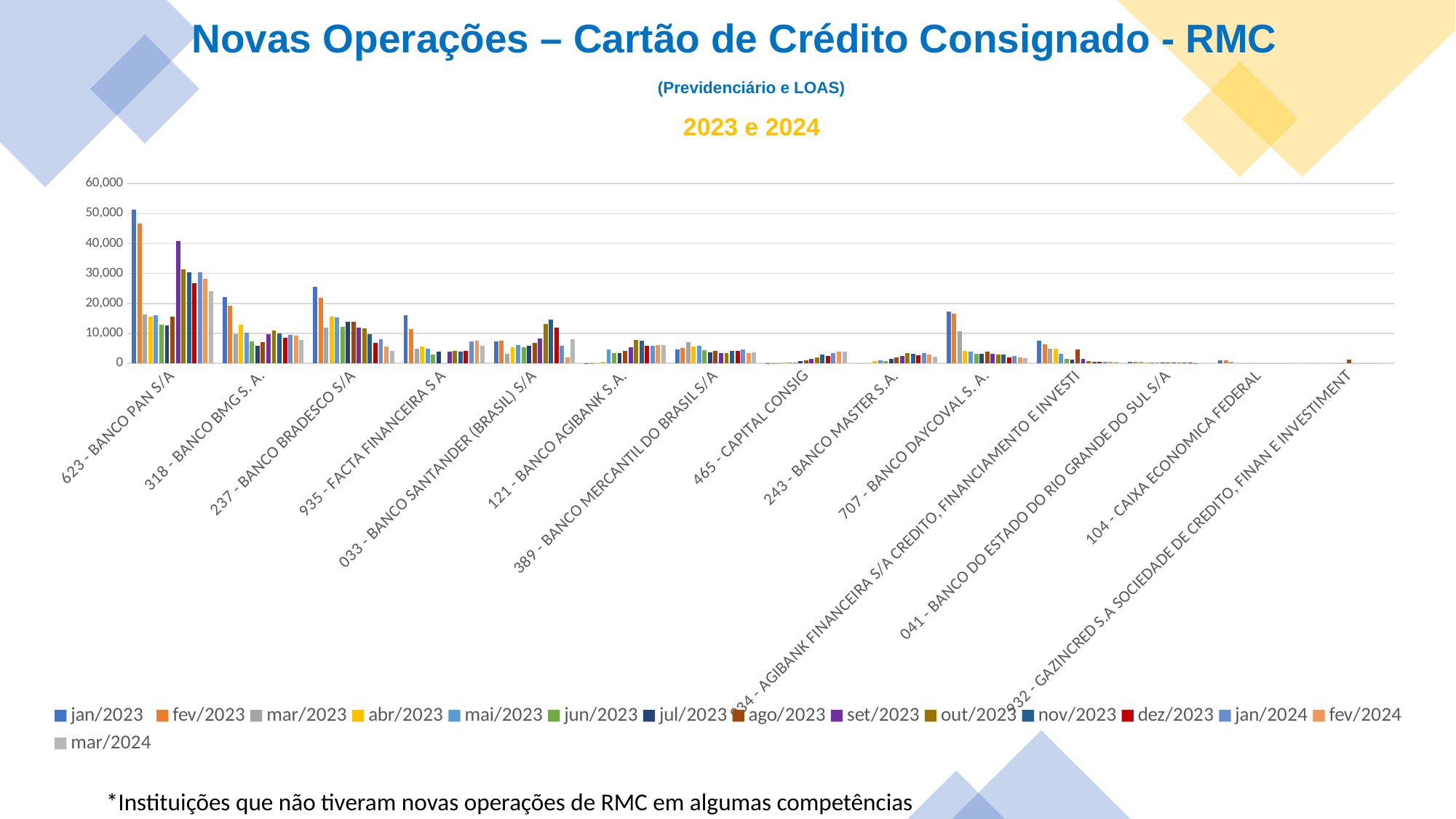

Novas Operações – Cartão de Crédito Consignado - RMC

(Previdenciário e LOAS)
2023 e 2024

### Chart

| Category | jan/2023 | fev/2023 | mar/2023 | abr/2023 | mai/2023 | jun/2023 | jul/2023 | ago/2023 | set/2023 | out/2023 | nov/2023 | dez/2023 | jan/2024 | fev/2024 | mar/2024 |
|---|---|---|---|---|---|---|---|---|---|---|---|---|---|---|---|
| 623 - BANCO PAN S/A | 51227.0 | 46706.0 | 16352.0 | 15525.0 | 15993.0 | 12816.0 | 12669.0 | 15677.0 | 40806.0 | 31245.0 | 30416.0 | 26660.0 | 30333.0 | 28273.0 | 24161.0 |
| 318 - BANCO BMG S. A. | 22163.0 | 19132.0 | 9723.0 | 12914.0 | 10263.0 | 7300.0 | 5853.0 | 7043.0 | 9842.0 | 10959.0 | 9975.0 | 8513.0 | 9562.0 | 9167.0 | 7722.0 |
| 237 - BANCO BRADESCO S/A | 25616.0 | 21804.0 | 11854.0 | 15589.0 | 15213.0 | 12117.0 | 13892.0 | 13805.0 | 11958.0 | 11631.0 | 9625.0 | 6772.0 | 8021.0 | 5523.0 | 4091.0 |
| 935 - FACTA FINANCEIRA S A | 16046.0 | 11330.0 | 4791.0 | 5536.0 | 4907.0 | 2987.0 | 3841.0 | 0.0 | 3896.0 | 4201.0 | 3954.0 | 4229.0 | 7222.0 | 7497.0 | 5861.0 |
| 033 - BANCO SANTANDER (BRASIL) S/A | 7357.0 | 7539.0 | 3222.0 | 5227.0 | 6099.0 | 5346.0 | 5785.0 | 6681.0 | 8336.0 | 13023.0 | 14671.0 | 11946.0 | 5883.0 | 1978.0 | 8044.0 |
| 121 - BANCO AGIBANK S.A. | 21.0 | 1.0 | 0.0 | 562.0 | 4531.0 | 3452.0 | 3419.0 | 4199.0 | 5332.0 | 7702.0 | 7512.0 | 5843.0 | 5830.0 | 6108.0 | 5991.0 |
| 389 - BANCO MERCANTIL DO BRASIL S/A | 4564.0 | 5071.0 | 7134.0 | 5527.0 | 5916.0 | 4318.0 | 3718.0 | 4095.0 | 3309.0 | 3349.0 | 4059.0 | 4219.0 | 4527.0 | 3485.0 | 3551.0 |
| 465 - CAPITAL CONSIG | 27.0 | 11.0 | 2.0 | 210.0 | 227.0 | 217.0 | 626.0 | 944.0 | 1383.0 | 1839.0 | 2991.0 | 2463.0 | 3358.0 | 3823.0 | 3919.0 |
| 243 - BANCO MASTER S.A. | 0.0 | 0.0 | 0.0 | 678.0 | 882.0 | 738.0 | 1350.0 | 1929.0 | 2347.0 | 3379.0 | 3102.0 | 2782.0 | 3338.0 | 2996.0 | 2246.0 |
| 707 - BANCO DAYCOVAL S. A. | 17270.0 | 16641.0 | 10598.0 | 4034.0 | 3764.0 | 3035.0 | 3150.0 | 3803.0 | 3031.0 | 2932.0 | 2825.0 | 1946.0 | 2369.0 | 1951.0 | 1806.0 |
| 934 - AGIBANK FINANCEIRA S/A CREDITO, FINANCIAMENTO E INVESTI | 7596.0 | 6306.0 | 4811.0 | 4917.0 | 3198.0 | 1416.0 | 1274.0 | 4616.0 | 1388.0 | 804.0 | 499.0 | 373.0 | 443.0 | 396.0 | 375.0 |
| 041 - BANCO DO ESTADO DO RIO GRANDE DO SUL S/A | 446.0 | 398.0 | 402.0 | 187.0 | 201.0 | 143.0 | 175.0 | 232.0 | 211.0 | 225.0 | 250.0 | 209.0 | 3.0 | 0.0 | 0.0 |
| 104 - CAIXA ECONOMICA FEDERAL | 892.0 | 888.0 | 523.0 | 0.0 | 0.0 | 0.0 | 0.0 | 0.0 | 0.0 | 0.0 | 0.0 | 0.0 | 0.0 | 0.0 | 0.0 |
| 932 - GAZINCRED S.A SOCIEDADE DE CREDITO, FINAN E INVESTIMENT | 0.0 | 0.0 | 0.0 | 0.0 | 0.0 | 0.0 | 0.0 | 1267.0 | 0.0 | 0.0 | 0.0 | 0.0 | 0.0 | 0.0 | 0.0 |

*Instituições que não tiveram novas operações de RMC em algumas competências